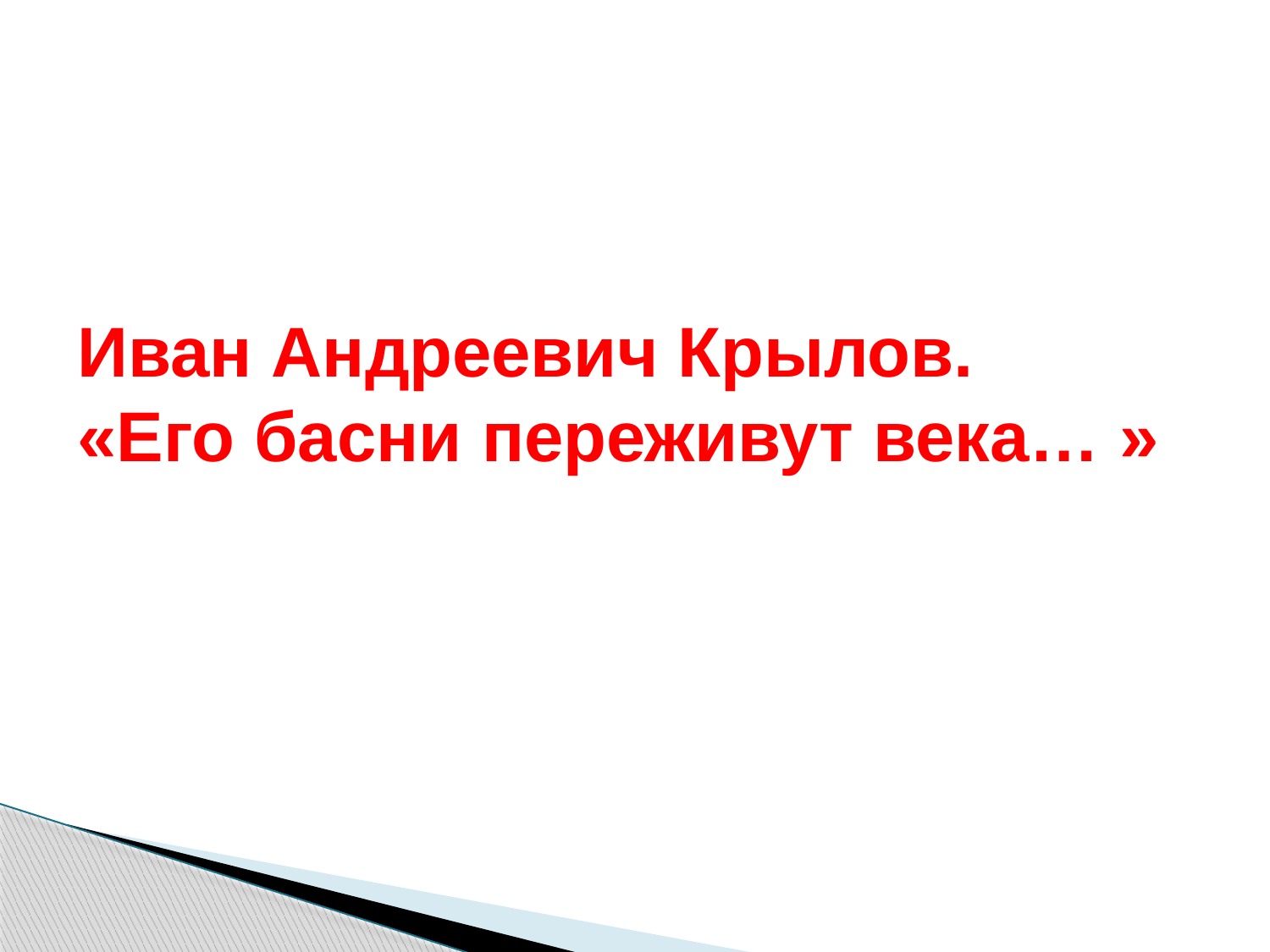

# Иван Андреевич Крылов. «Его басни переживут века… »